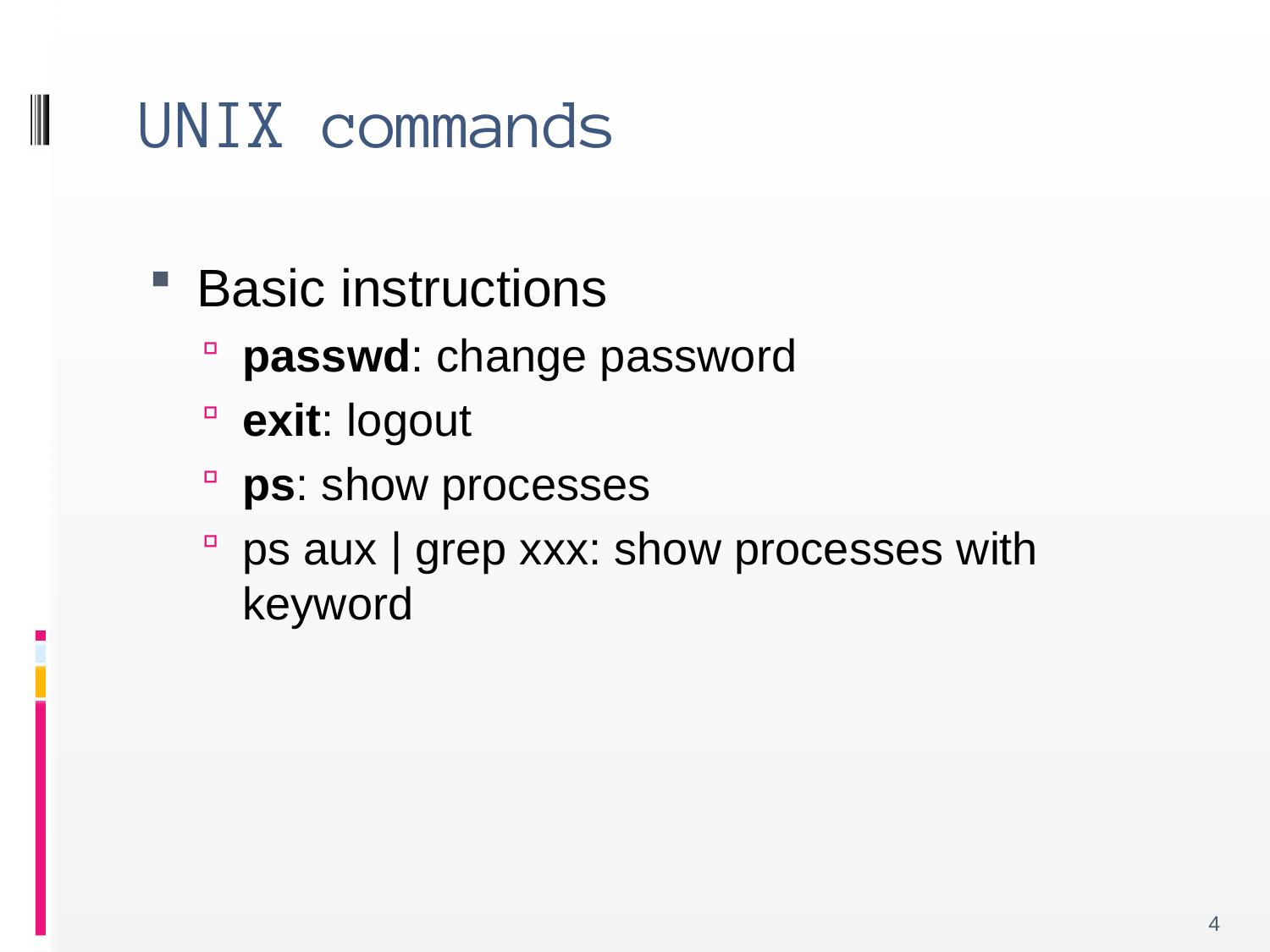

# UNIX commands
Basic instructions
passwd: change password
exit: logout
ps: show processes
ps aux | grep xxx: show processes with keyword
4